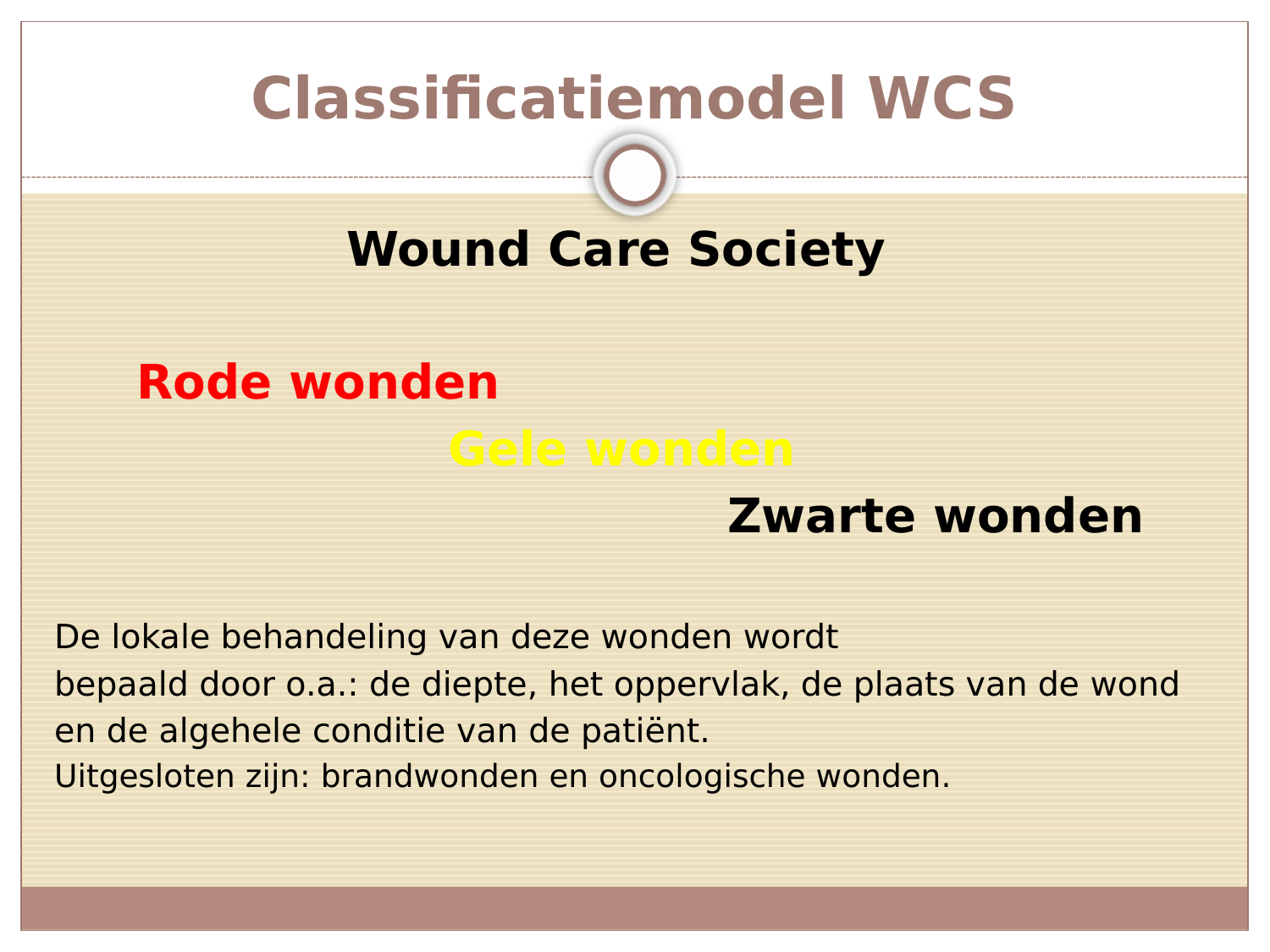

# Classificatiemodel WCS
			Wound Care Society

     Rode wonden
		               Gele wonden
			                         Zwarte wonden

De lokale behandeling van deze wonden wordt
bepaald door o.a.: de diepte, het oppervlak, de plaats van de wond
en de algehele conditie van de patiënt.
Uitgesloten zijn: brandwonden en oncologische wonden.